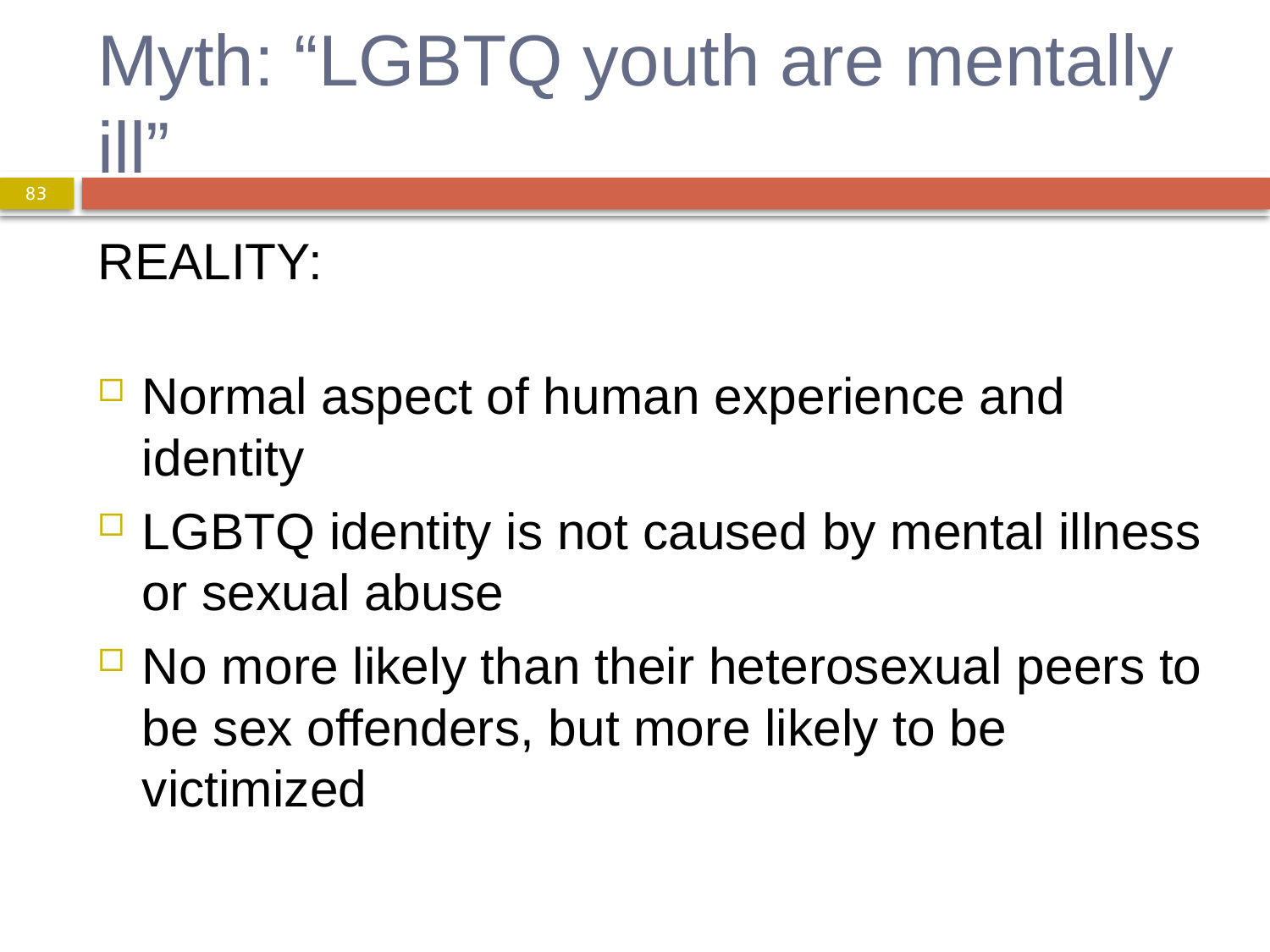

# Myth: “LGBTQ youth are mentally ill”
83
REALITY:
Normal aspect of human experience and identity
LGBTQ identity is not caused by mental illness or sexual abuse
No more likely than their heterosexual peers to be sex offenders, but more likely to be victimized